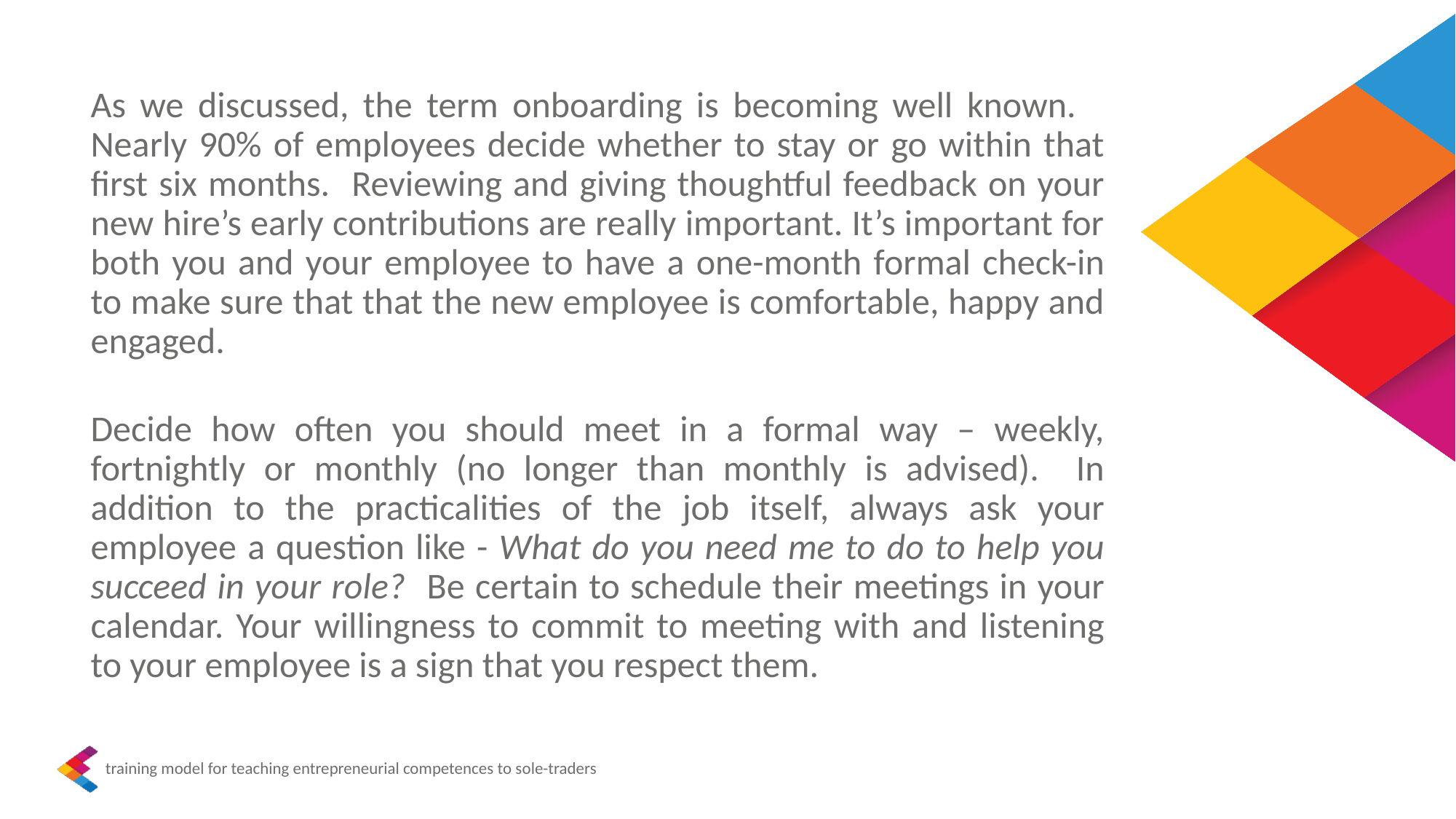

As we discussed, the term onboarding is becoming well known.   Nearly 90% of employees decide whether to stay or go within that first six months.  Reviewing and giving thoughtful feedback on your new hire’s early contributions are really important. It’s important for both you and your employee to have a one-month formal check-in to make sure that that the new employee is comfortable, happy and engaged.

Decide how often you should meet in a formal way – weekly, fortnightly or monthly (no longer than monthly is advised).  In addition to the practicalities of the job itself, always ask your employee a question like - What do you need me to do to help you succeed in your role?  Be certain to schedule their meetings in your calendar. Your willingness to commit to meeting with and listening to your employee is a sign that you respect them.